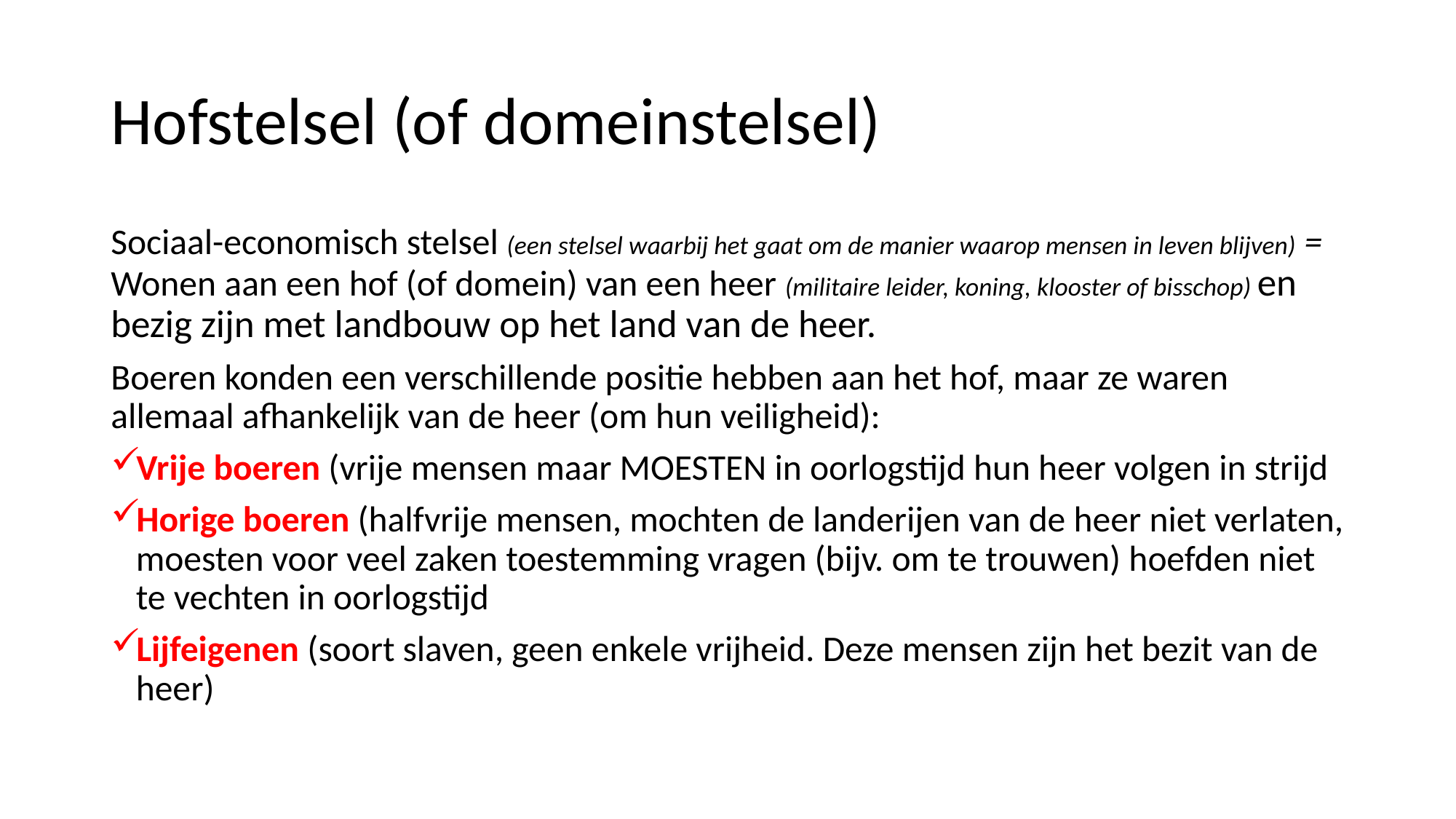

# Hofstelsel (of domeinstelsel)
Sociaal-economisch stelsel (een stelsel waarbij het gaat om de manier waarop mensen in leven blijven) = Wonen aan een hof (of domein) van een heer (militaire leider, koning, klooster of bisschop) en bezig zijn met landbouw op het land van de heer.
Boeren konden een verschillende positie hebben aan het hof, maar ze waren allemaal afhankelijk van de heer (om hun veiligheid):
Vrije boeren (vrije mensen maar MOESTEN in oorlogstijd hun heer volgen in strijd
Horige boeren (halfvrije mensen, mochten de landerijen van de heer niet verlaten, moesten voor veel zaken toestemming vragen (bijv. om te trouwen) hoefden niet te vechten in oorlogstijd
Lijfeigenen (soort slaven, geen enkele vrijheid. Deze mensen zijn het bezit van de heer)